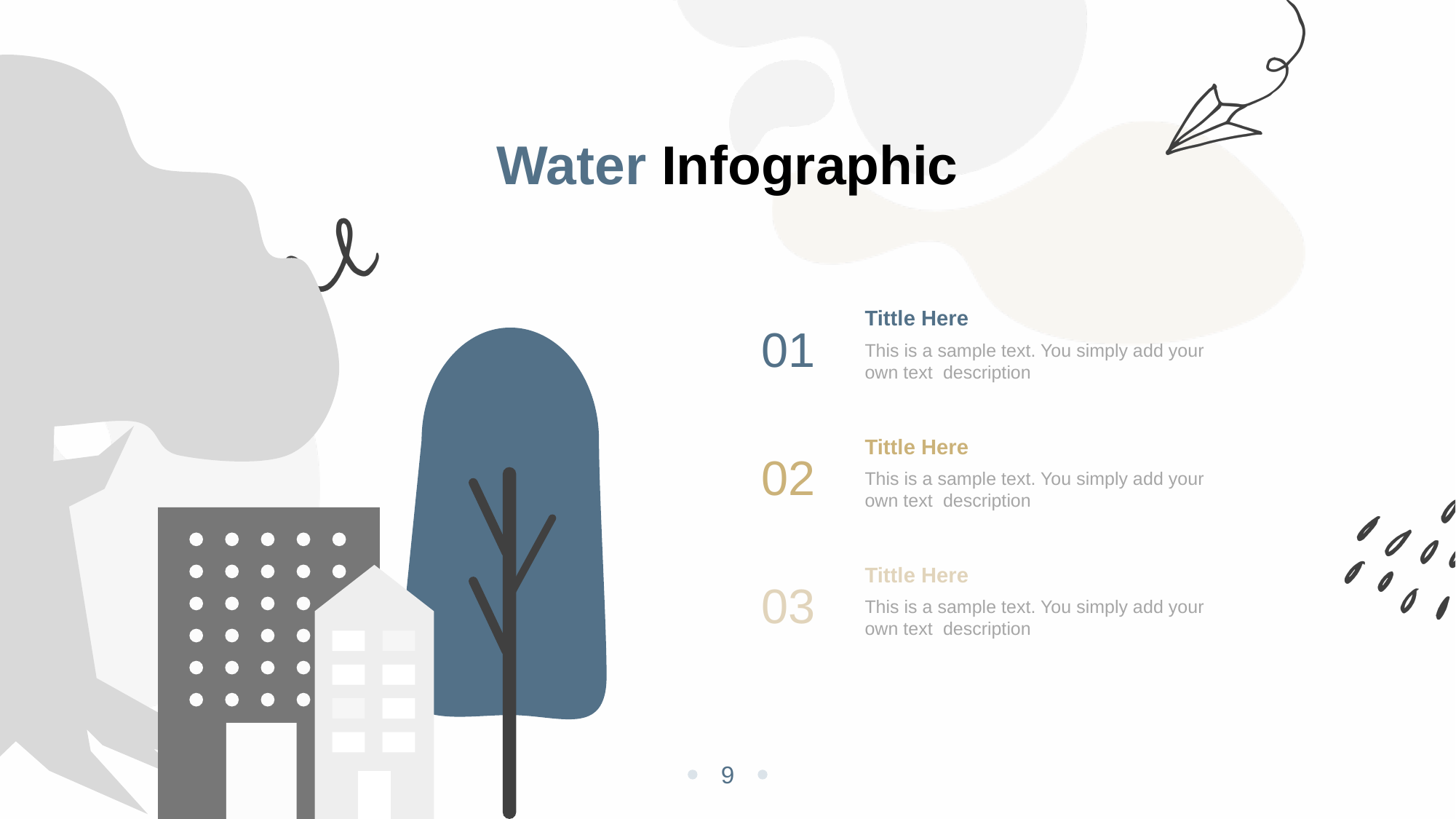

Water Infographic
Tittle Here
This is a sample text. You simply add your own text  description
01
Tittle Here
This is a sample text. You simply add your own text  description
02
Tittle Here
This is a sample text. You simply add your own text  description
03